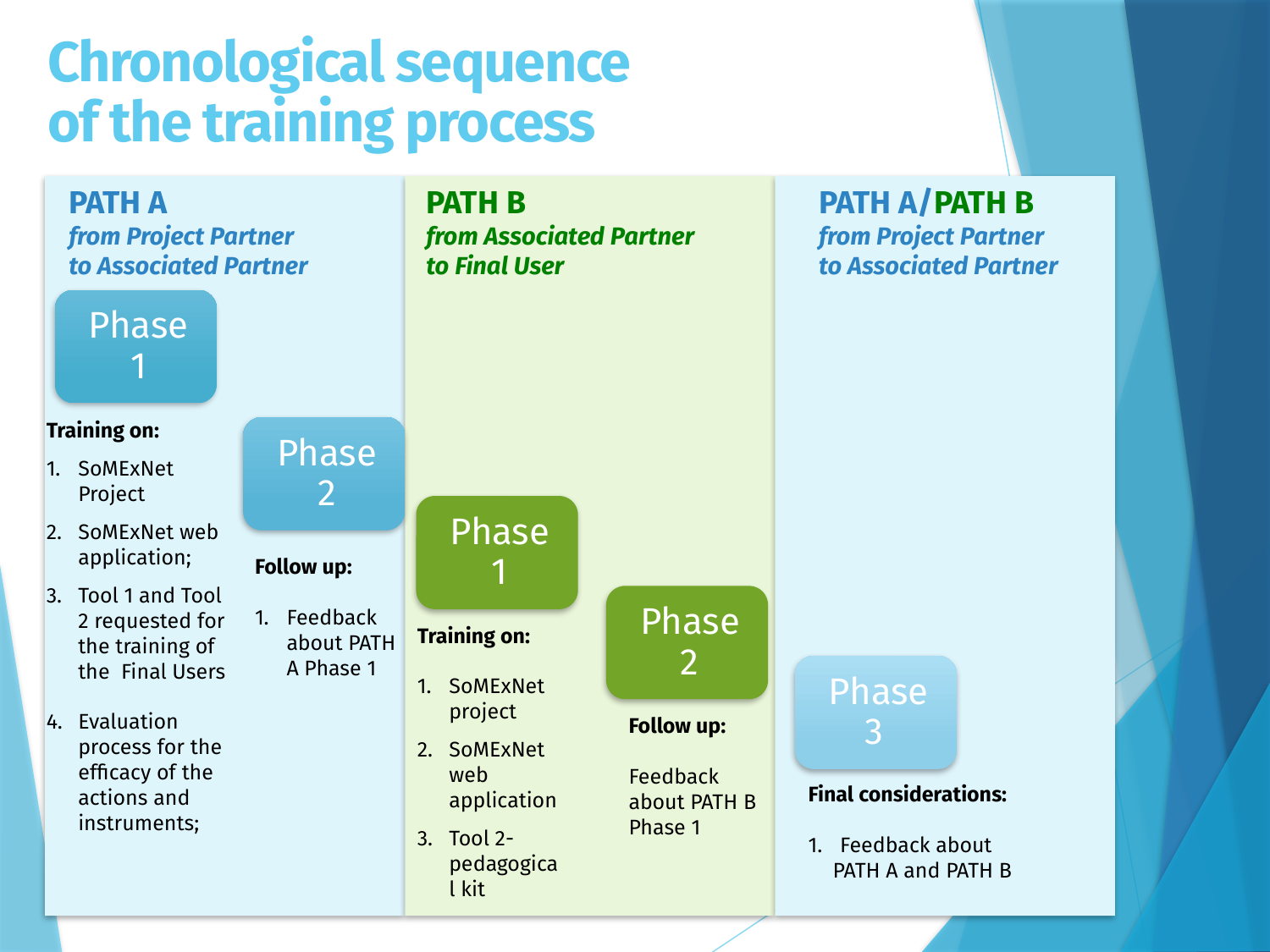

# Chronological sequence of the training process

PATH A
from Project Partner
to Associated Partner

PATH B
from Associated Partner
to Final User

PATH A/PATH B
from Project Partner
to Associated Partner
Phase 1
Phase 2
Phase 1
Phase 2
Phase 3
Training on:

SoMExNet Project

SoMExNet web application;

Tool 1 and Tool 2 requested for the training of the  Final Users

Evaluation process for the efficacy of the actions and instruments;
Follow up:

Feedback about PATH A Phase 1
Training on:

SoMExNet project

SoMExNet web application

Tool 2-pedagogical kit

Follow up:

Feedback about PATH B Phase 1
Final considerations:

Feedback about
PATH A and PATH B